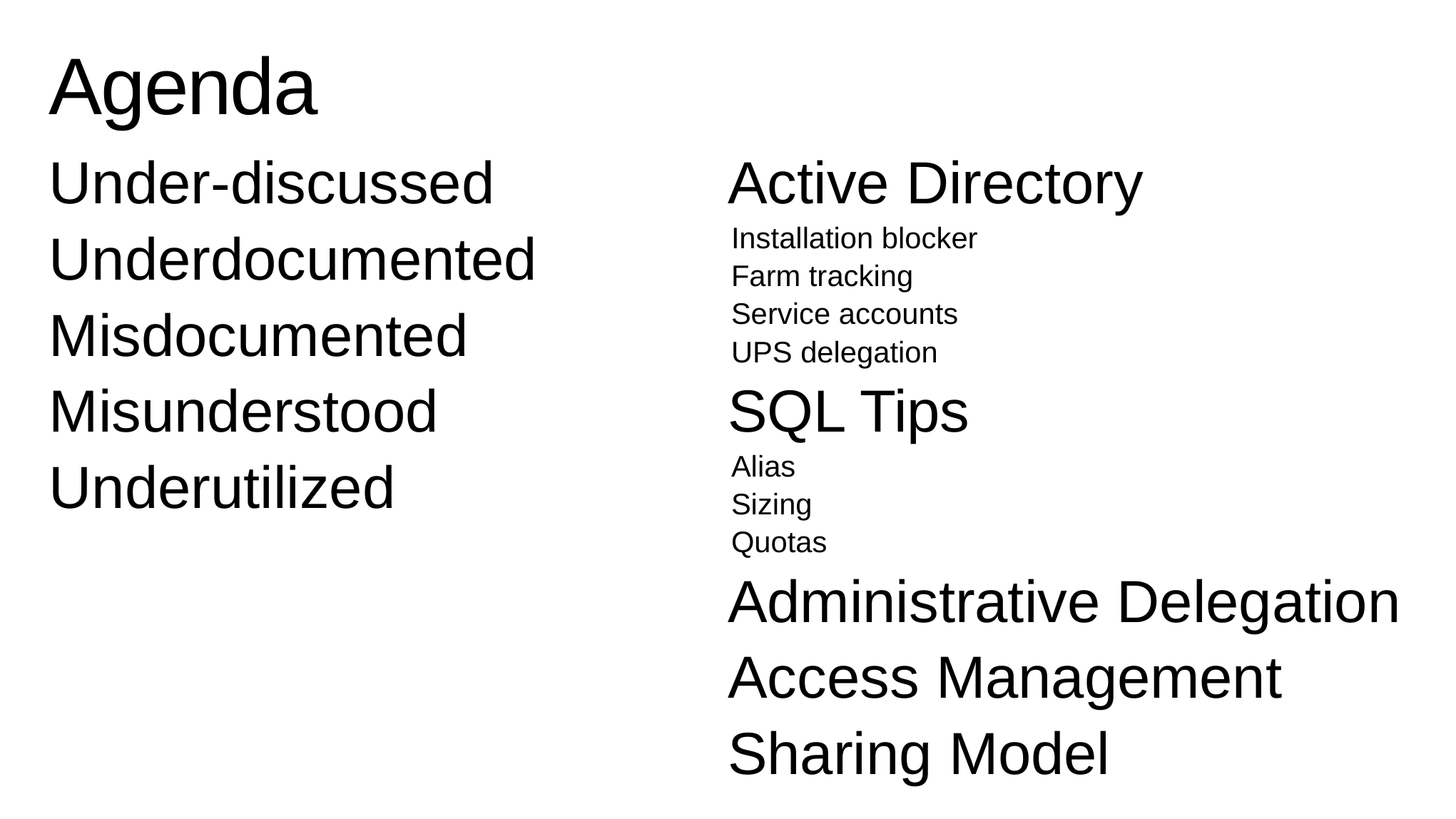

# Agenda
Under-discussed
Underdocumented
Misdocumented
Misunderstood
Underutilized

Active Directory
Installation blocker
Farm tracking
Service accounts
UPS delegation
SQL Tips
Alias
Sizing
Quotas
Administrative Delegation
Access Management
Sharing Model